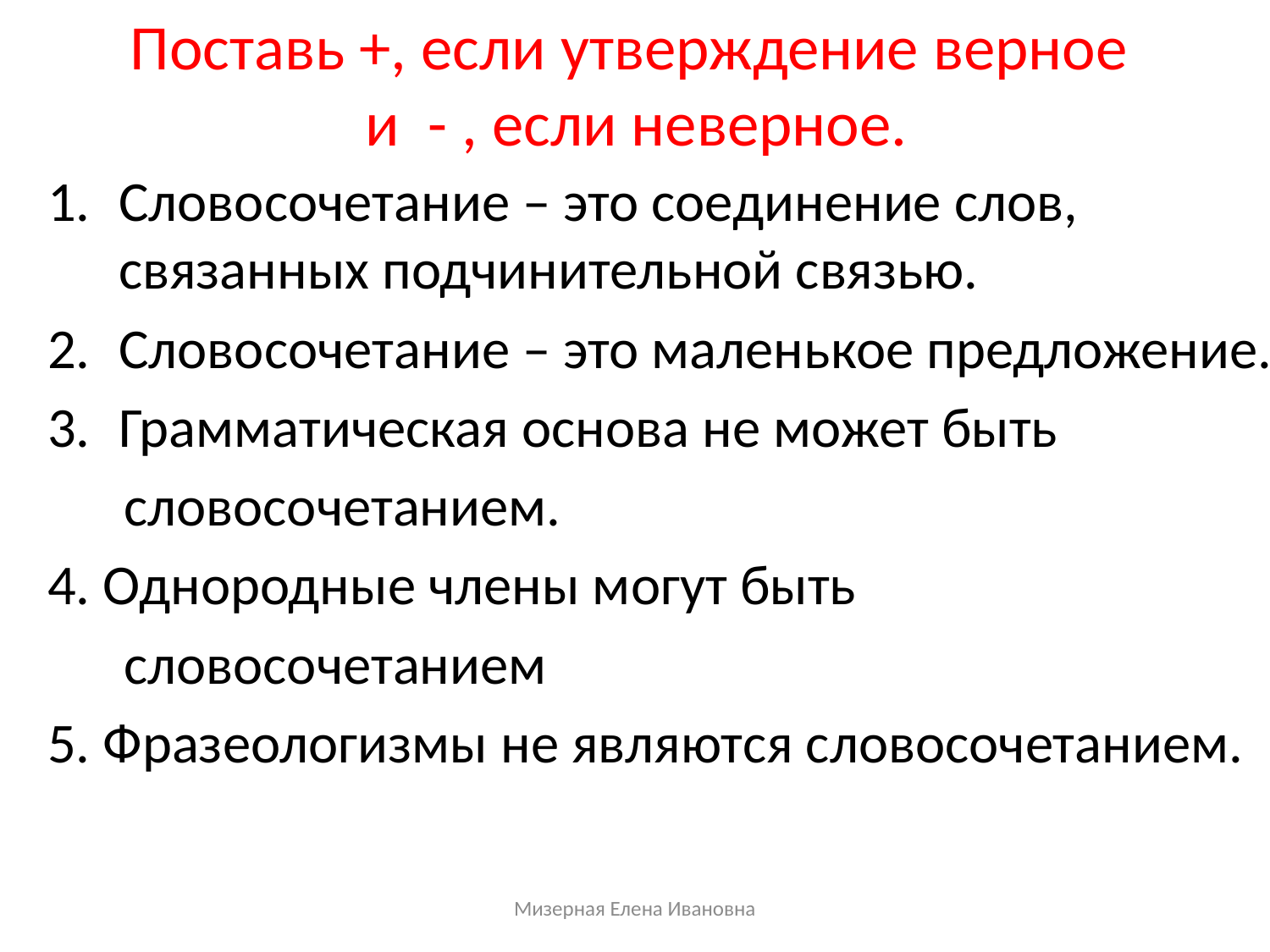

Поставь +, если утверждение верное
и  - , если неверное.
Словосочетание – это соединение слов, связанных подчинительной связью.
Словосочетание – это маленькое предложение.
Грамматическая основа не может быть
      словосочетанием.
4. Однородные члены могут быть
      словосочетанием
5. Фразеологизмы не являются словосочетанием.
Мизерная Елена Ивановна